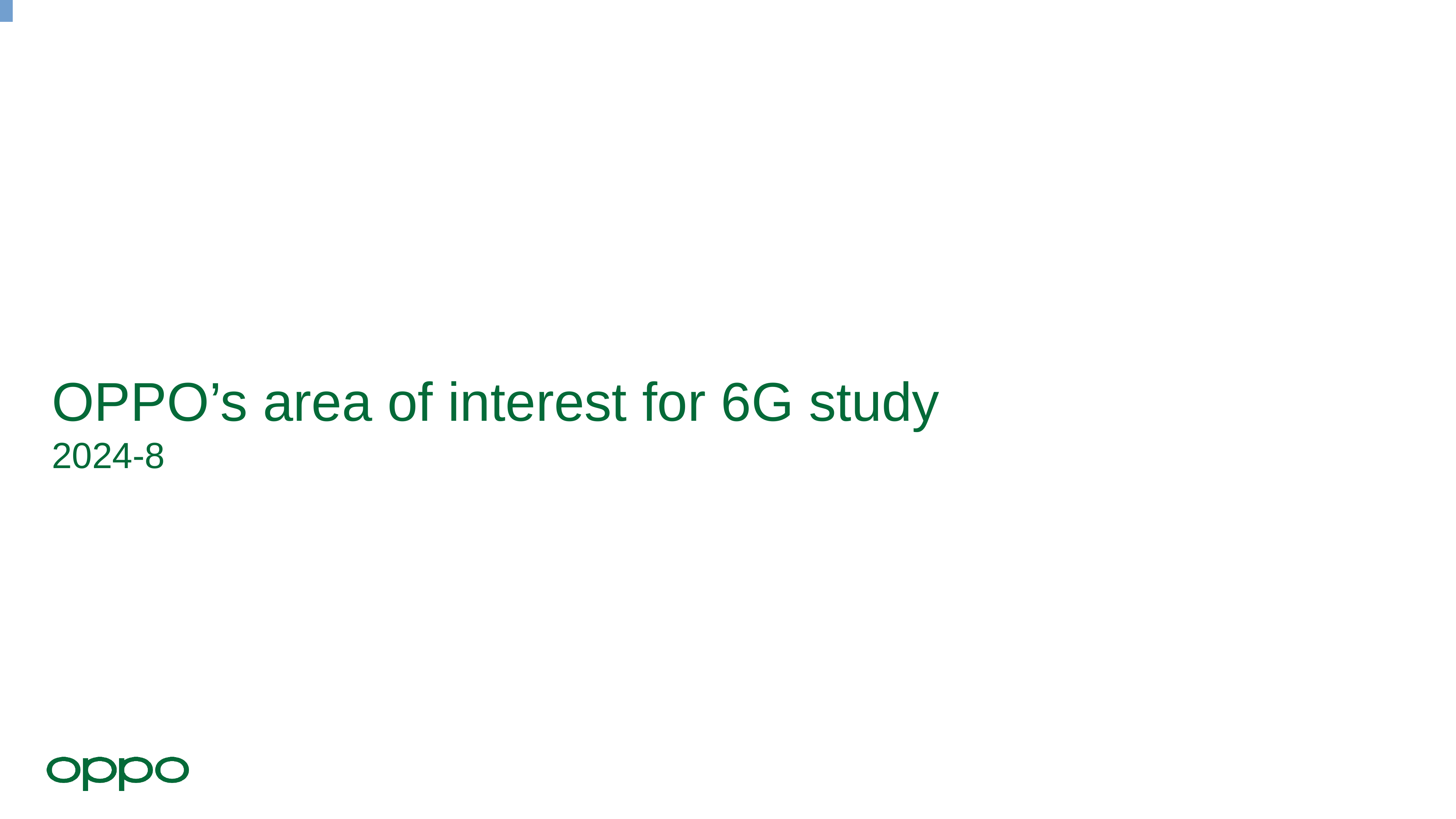

OPPO’s area of interest for 6G study
2024-8